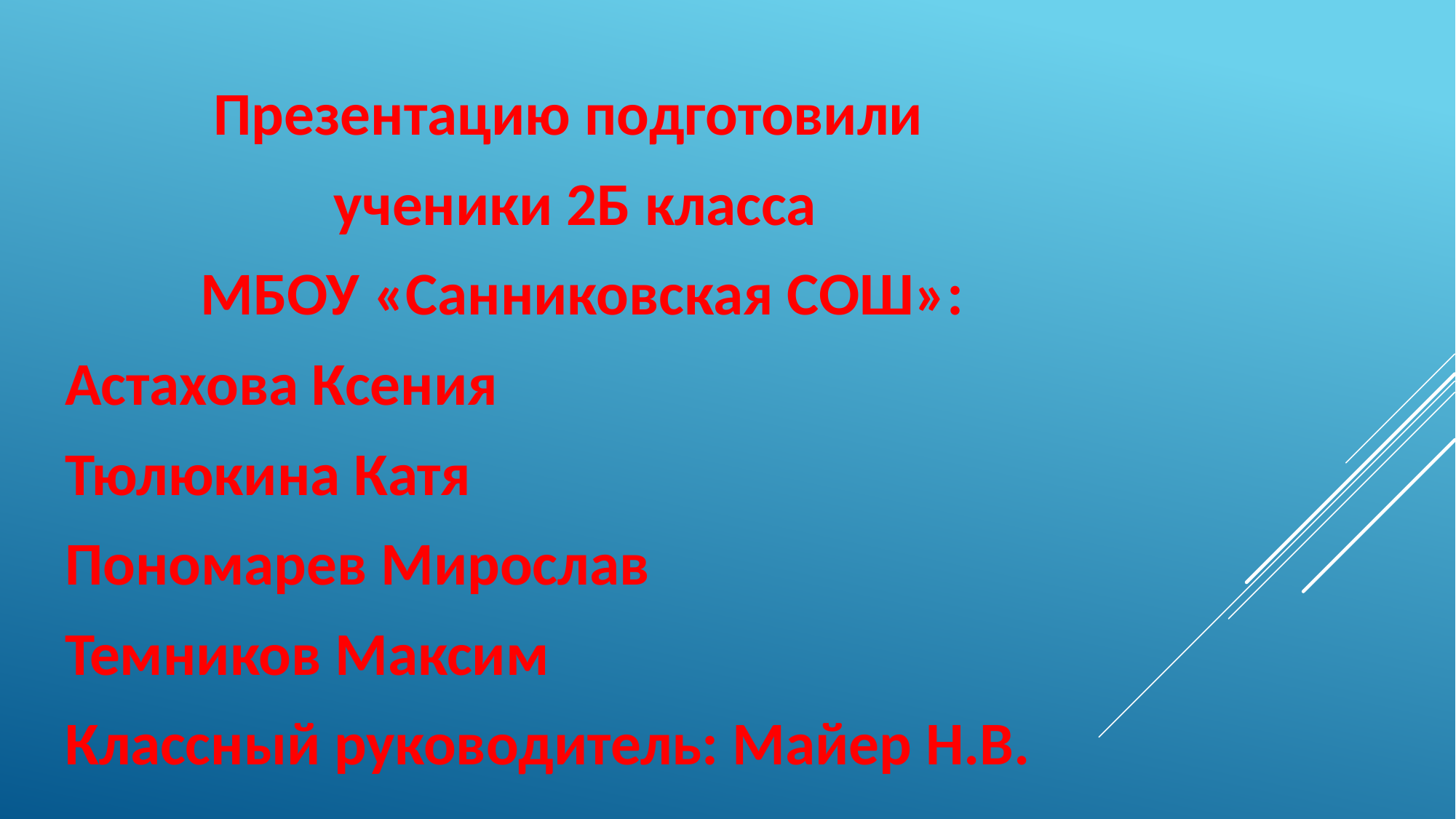

Презентацию подготовили
ученики 2Б класса
 МБОУ «Санниковская СОШ»:
Астахова Ксения
Тюлюкина Катя
Пономарев Мирослав
Темников Максим
Классный руководитель: Майер Н.В.